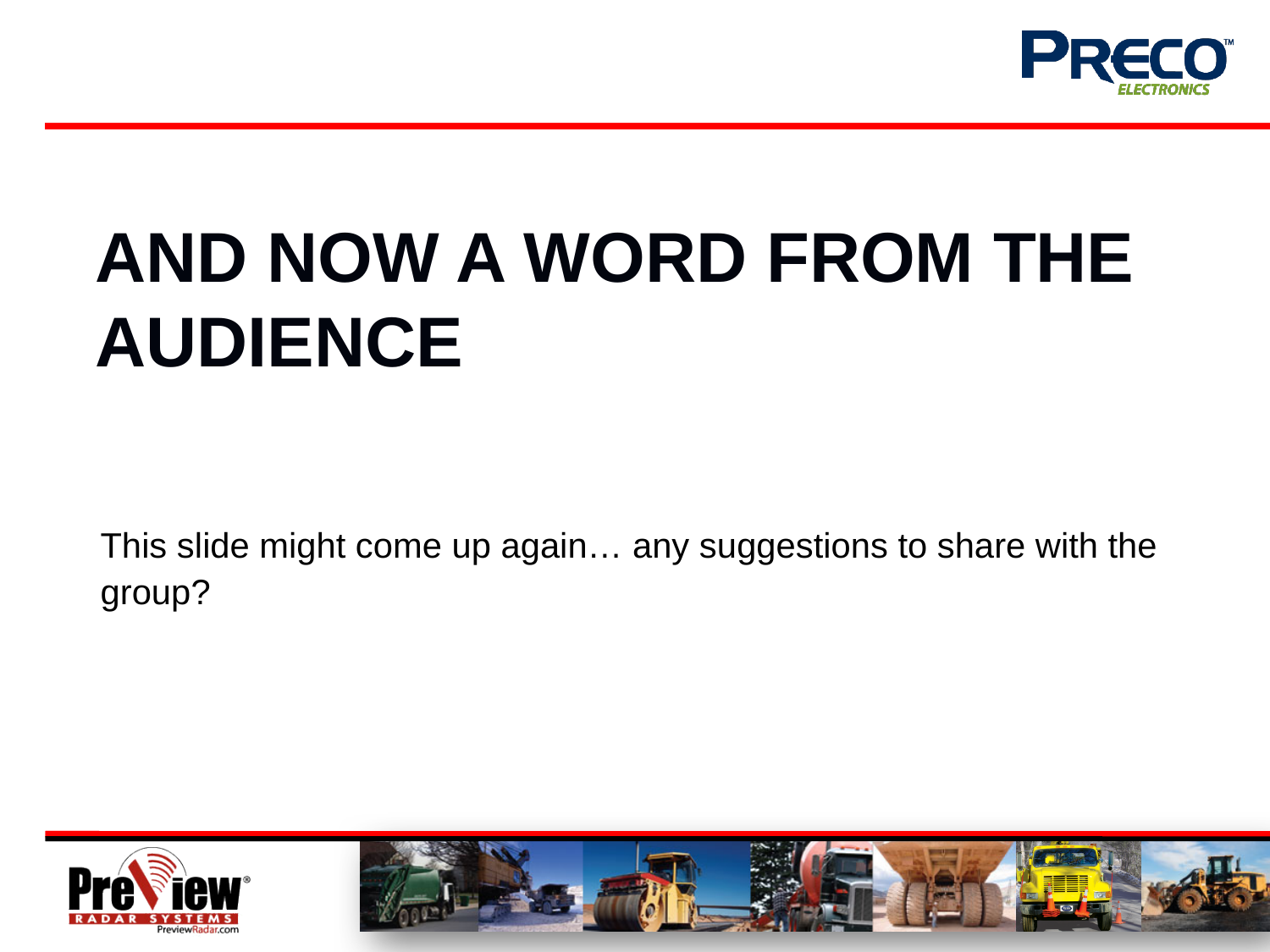

# And now a word from the audience
This slide might come up again… any suggestions to share with the group?